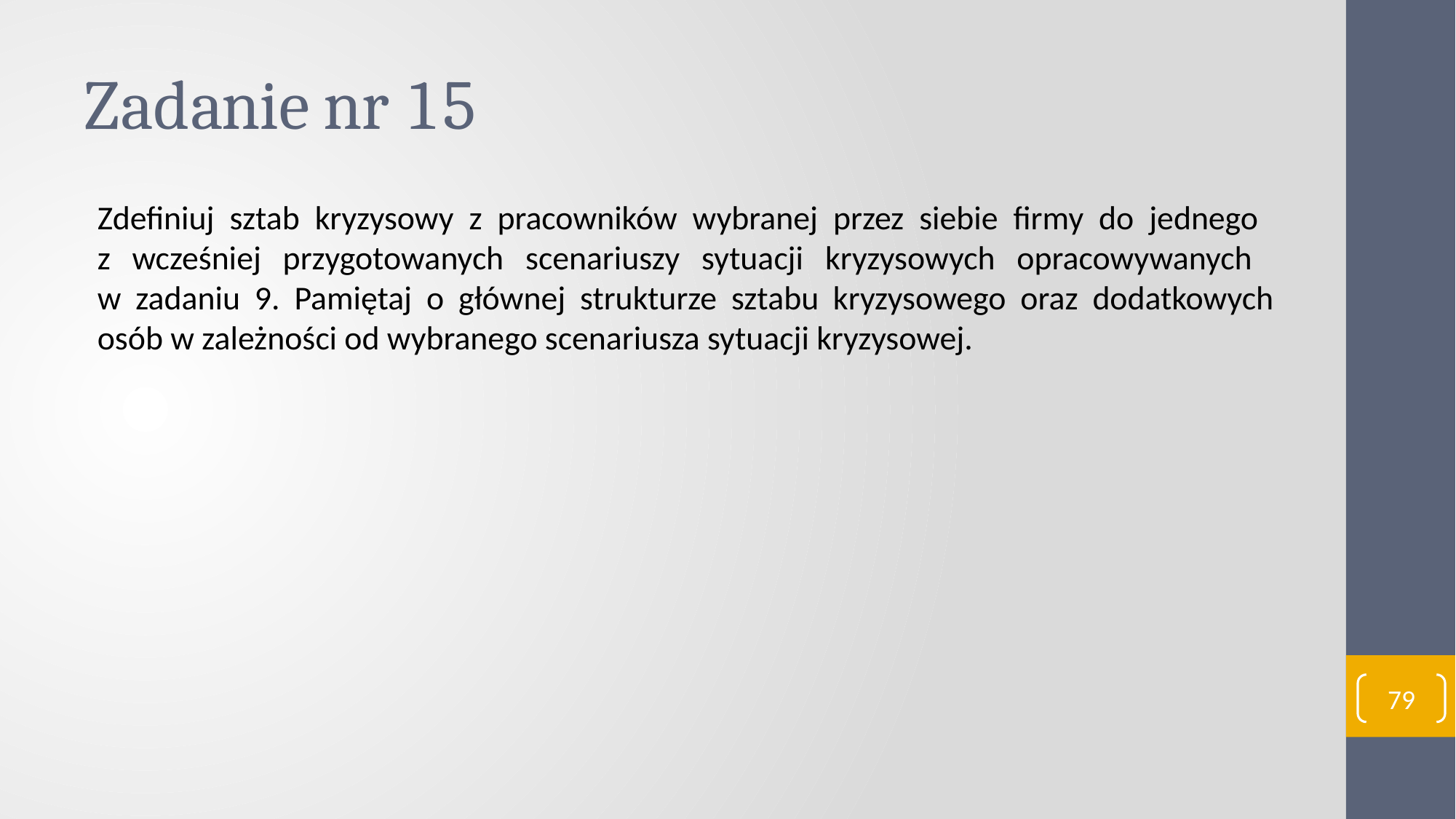

# Zadanie nr 15
Zdefiniuj sztab kryzysowy z pracowników wybranej przez siebie firmy do jednego
z wcześniej przygotowanych scenariuszy sytuacji kryzysowych opracowywanych
w zadaniu 9. Pamiętaj o głównej strukturze sztabu kryzysowego oraz dodatkowych osób w zależności od wybranego scenariusza sytuacji kryzysowej.
79